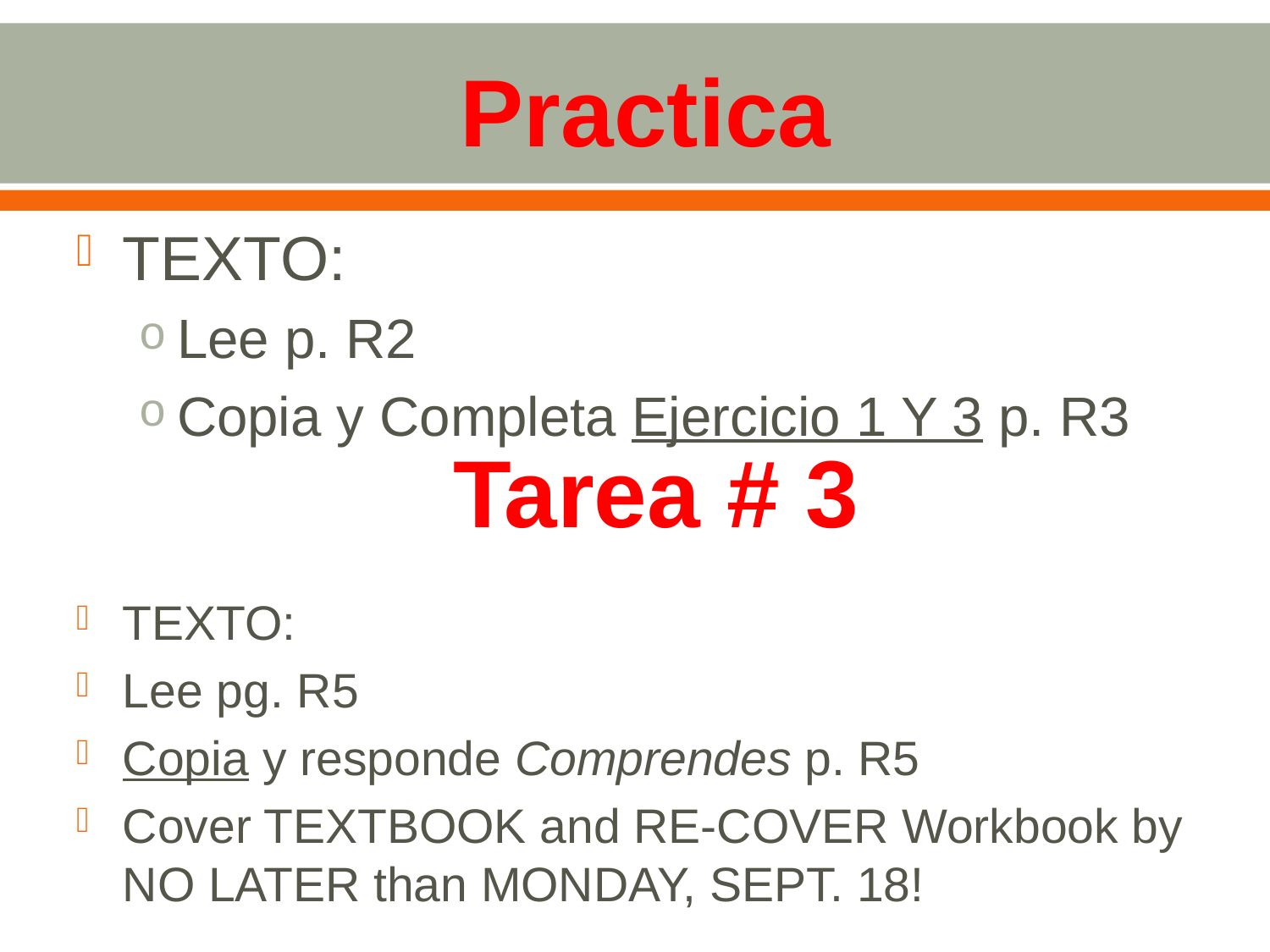

Practica
TEXTO:
Lee p. R2
Copia y Completa Ejercicio 1 Y 3 p. R3

TEXTO:
Lee pg. R5
Copia y responde Comprendes p. R5
Cover TEXTBOOK and RE-COVER Workbook by NO LATER than MONDAY, SEPT. 18!
# Tarea # 3